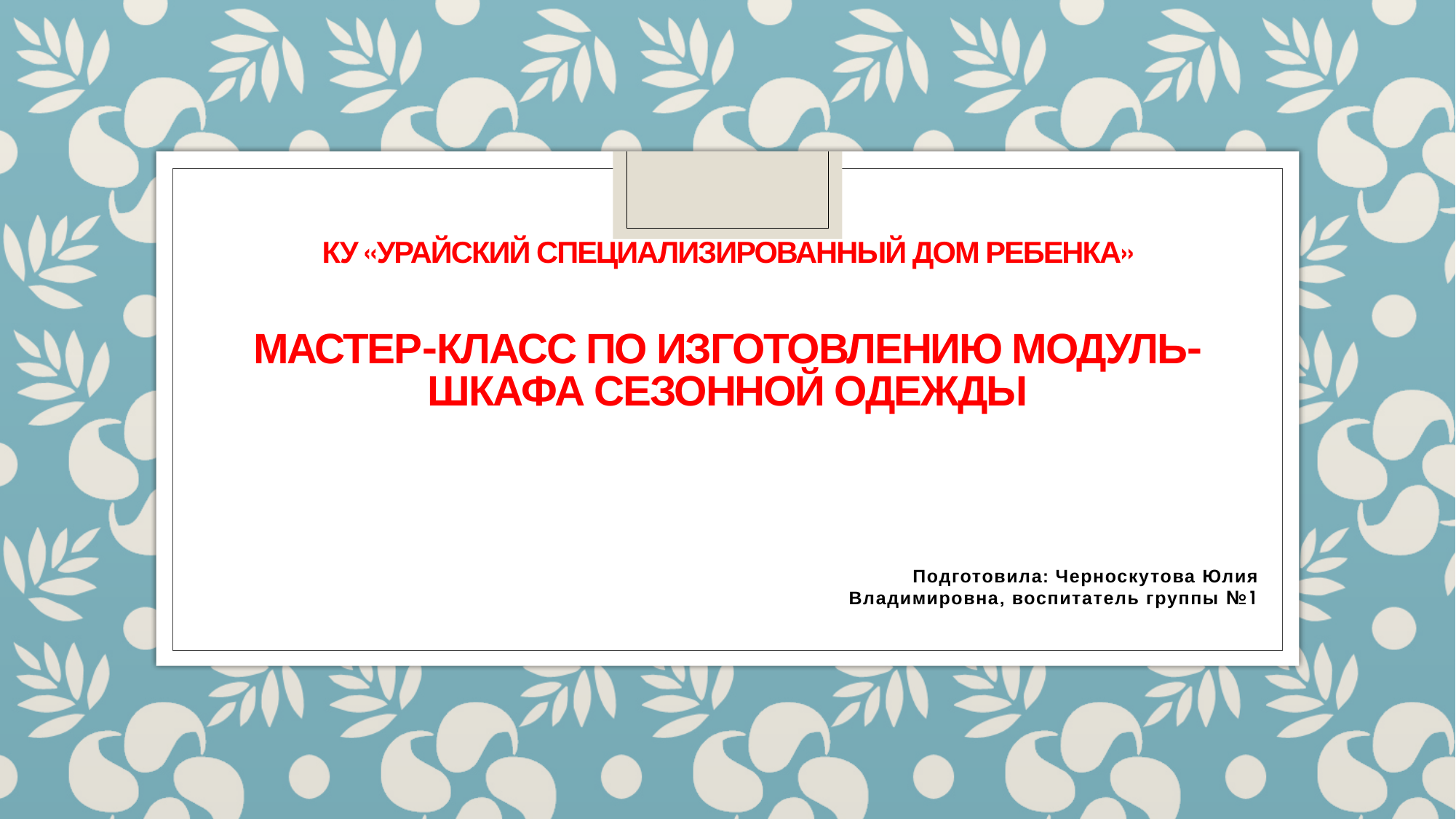

# КУ «Урайский специализированный дом ребенка» Мастер-класс по изготовлению модуль-шкафа сезонной одежды
Подготовила: Черноскутова Юлия
Владимировна, воспитатель группы №1